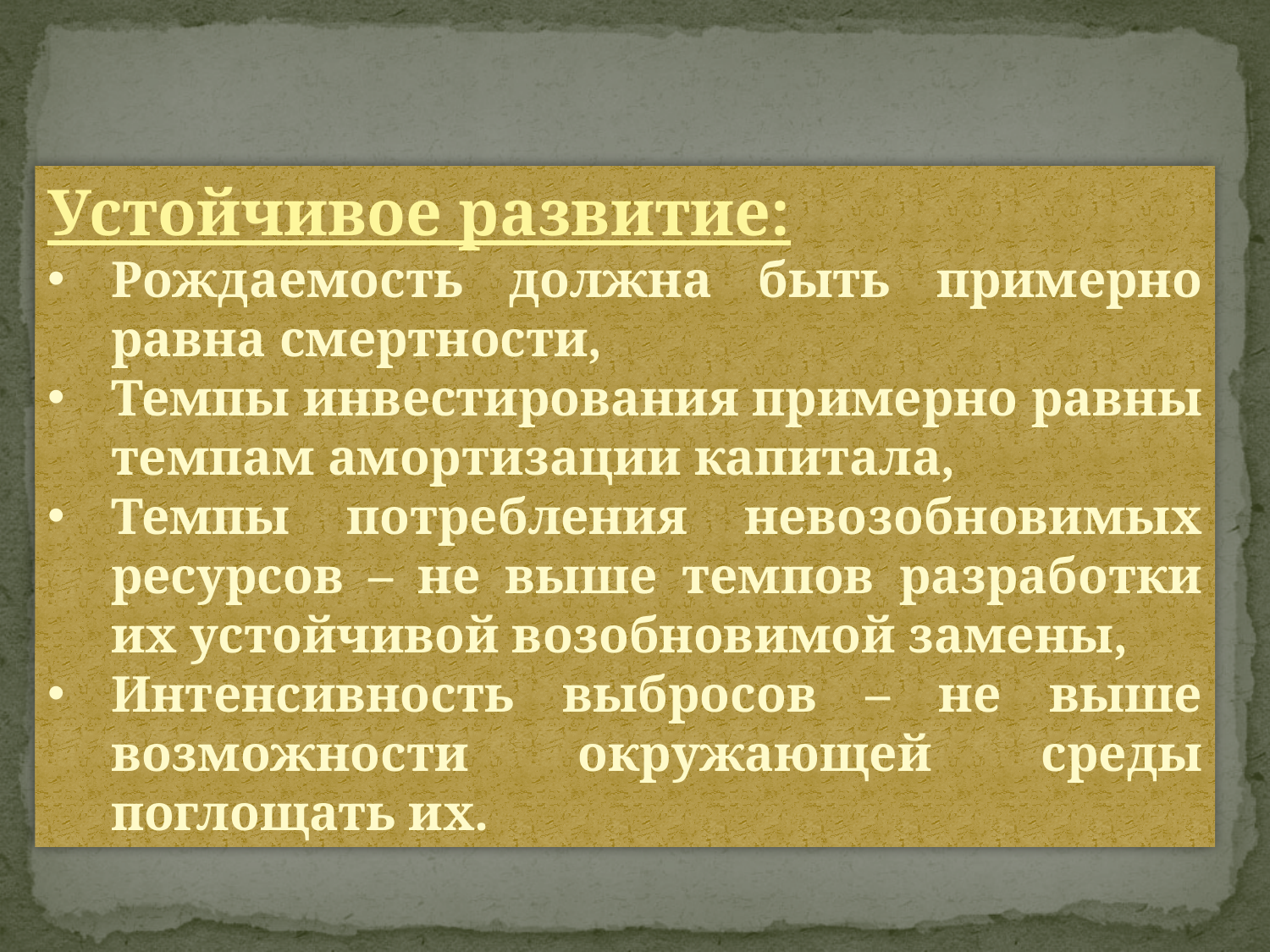

Устойчивое развитие:
Рождаемость должна быть примерно равна смертности,
Темпы инвестирования примерно равны темпам амортизации капитала,
Темпы потребления невозобновимых ресурсов – не выше темпов разработки их устойчивой возобновимой замены,
Интенсивность выбросов – не выше возможности окружающей среды поглощать их.